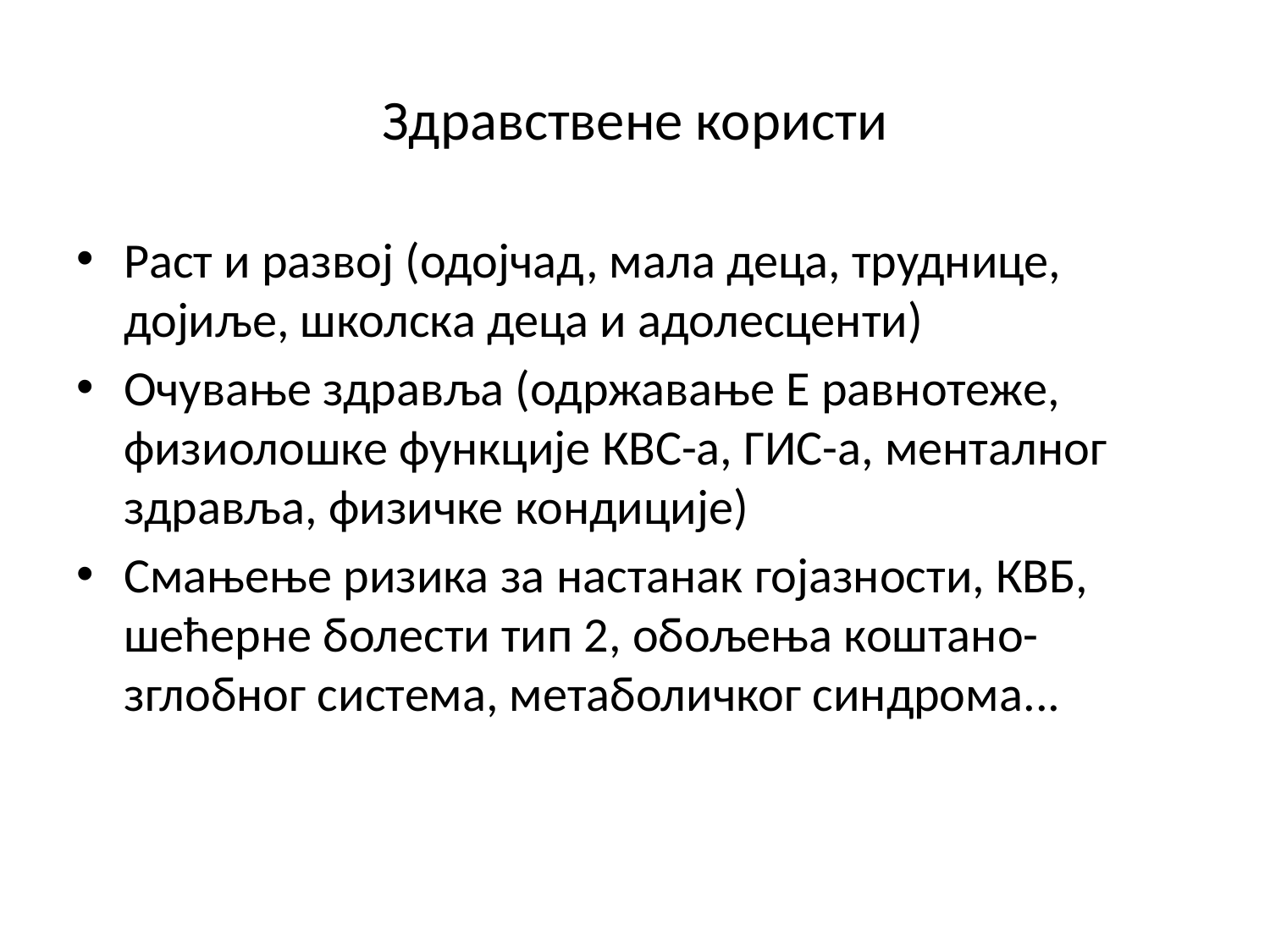

# Здравствене користи
Раст и развој (одојчад, мала деца, труднице, дојиље, школска деца и адолесценти)
Очување здравља (одржавање Е равнотеже, физиолошке функције КВС-а, ГИС-а, менталног здравља, физичке кондиције)
Смањење ризика за настанак гојазности, КВБ, шећерне болести тип 2, обољења коштано-зглобног система, метаболичког синдрома...